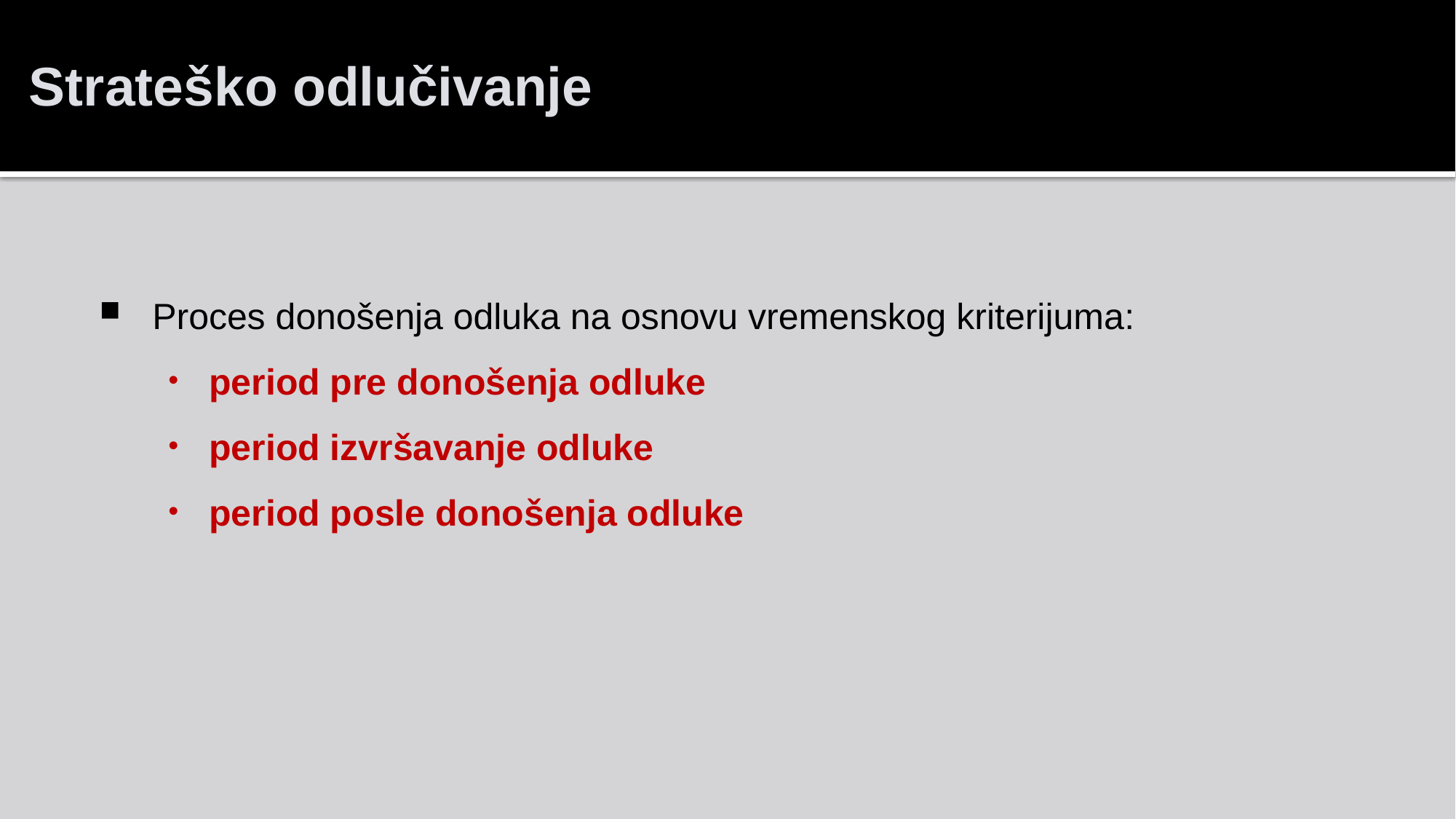

# Strateško odlučivanje

 Proces donošenja odluka na osnovu vremenskog kriterijuma:
period pre donošenja odluke
period izvršavanje odluke
period posle donošenja odluke